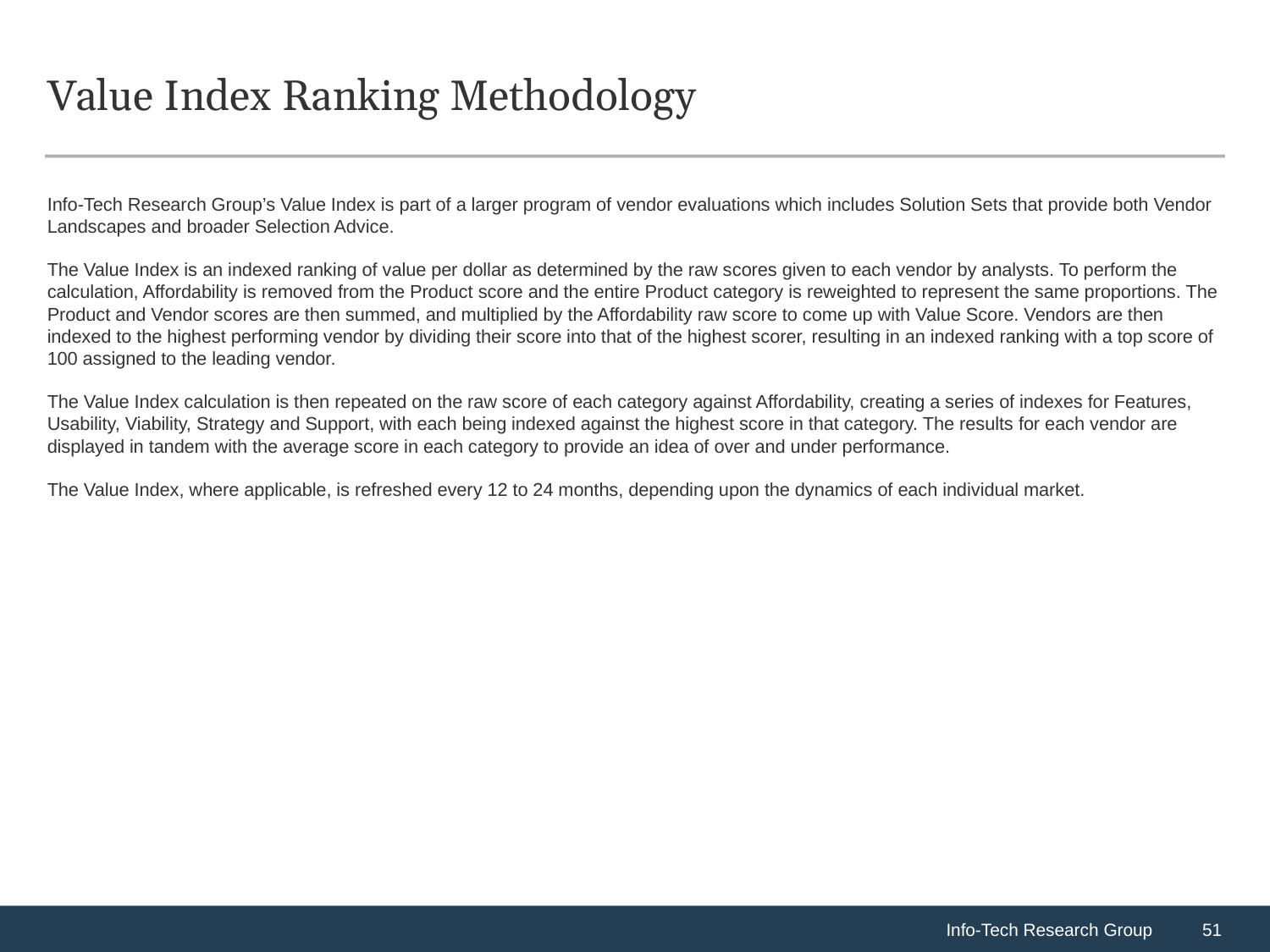

# Value Index Ranking Methodology
Info-Tech Research Group’s Value Index is part of a larger program of vendor evaluations which includes Solution Sets that provide both Vendor  Landscapes and broader Selection Advice.
The Value Index is an indexed ranking of value per dollar as determined by the raw scores given to each vendor by analysts. To perform the calculation, Affordability is removed from the Product score and the entire Product category is reweighted to represent the same proportions. The Product and Vendor scores are then summed, and multiplied by the Affordability raw score to come up with Value Score. Vendors are then indexed to the highest performing vendor by dividing their score into that of the highest scorer, resulting in an indexed ranking with a top score of 100 assigned to the leading vendor.
The Value Index calculation is then repeated on the raw score of each category against Affordability, creating a series of indexes for Features, Usability, Viability, Strategy and Support, with each being indexed against the highest score in that category. The results for each vendor are displayed in tandem with the average score in each category to provide an idea of over and under performance.
The Value Index, where applicable, is refreshed every 12 to 24 months, depending upon the dynamics of each individual market.